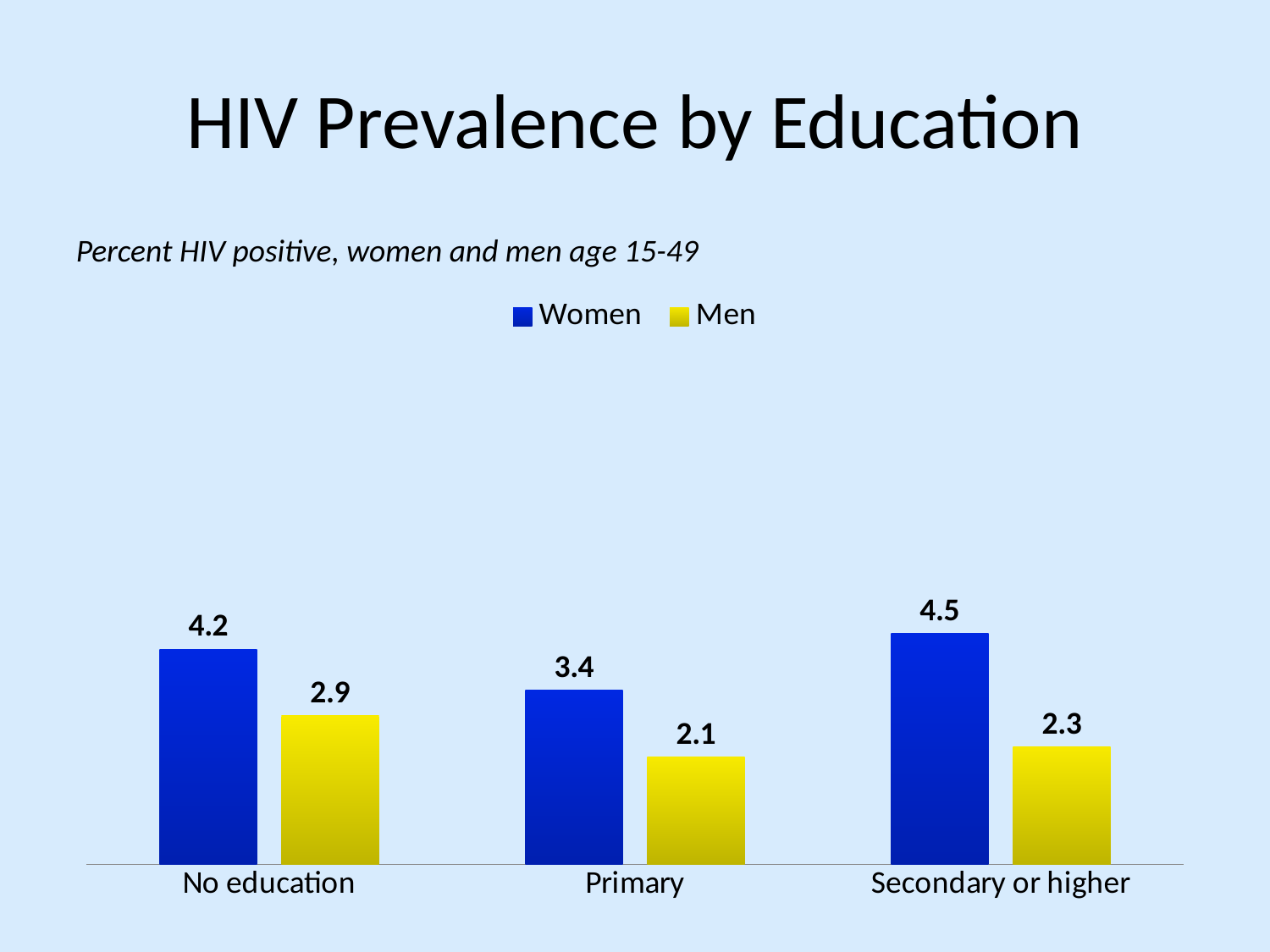

# HIV Prevalence by Education
Percent HIV positive, women and men age 15-49

### Chart

| Category | Women  | Men |
|---|---|---|
| No education | 4.2 | 2.9 |
| Primary | 3.4 | 2.1 |
| Secondary or higher | 4.5 | 2.3 |